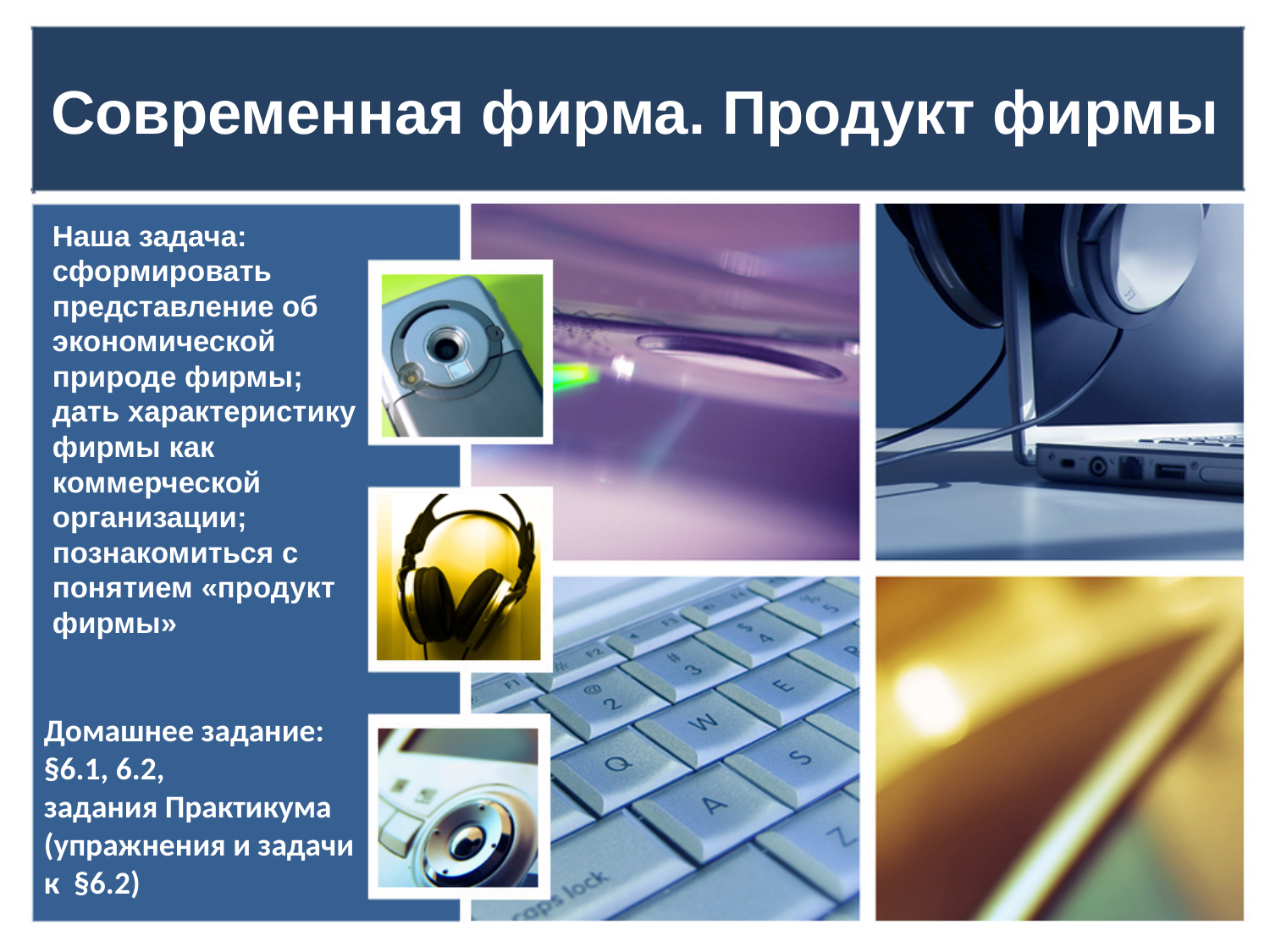

# Современная фирма. Продукт фирмы
Наша задача: сформировать представление об экономической природе фирмы; дать характеристику фирмы как коммерческой организации; познакомиться с понятием «продукт фирмы»
Домашнее задание:
§6.1, 6.2,
задания Практикума
(упражнения и задачи
к  §6.2)